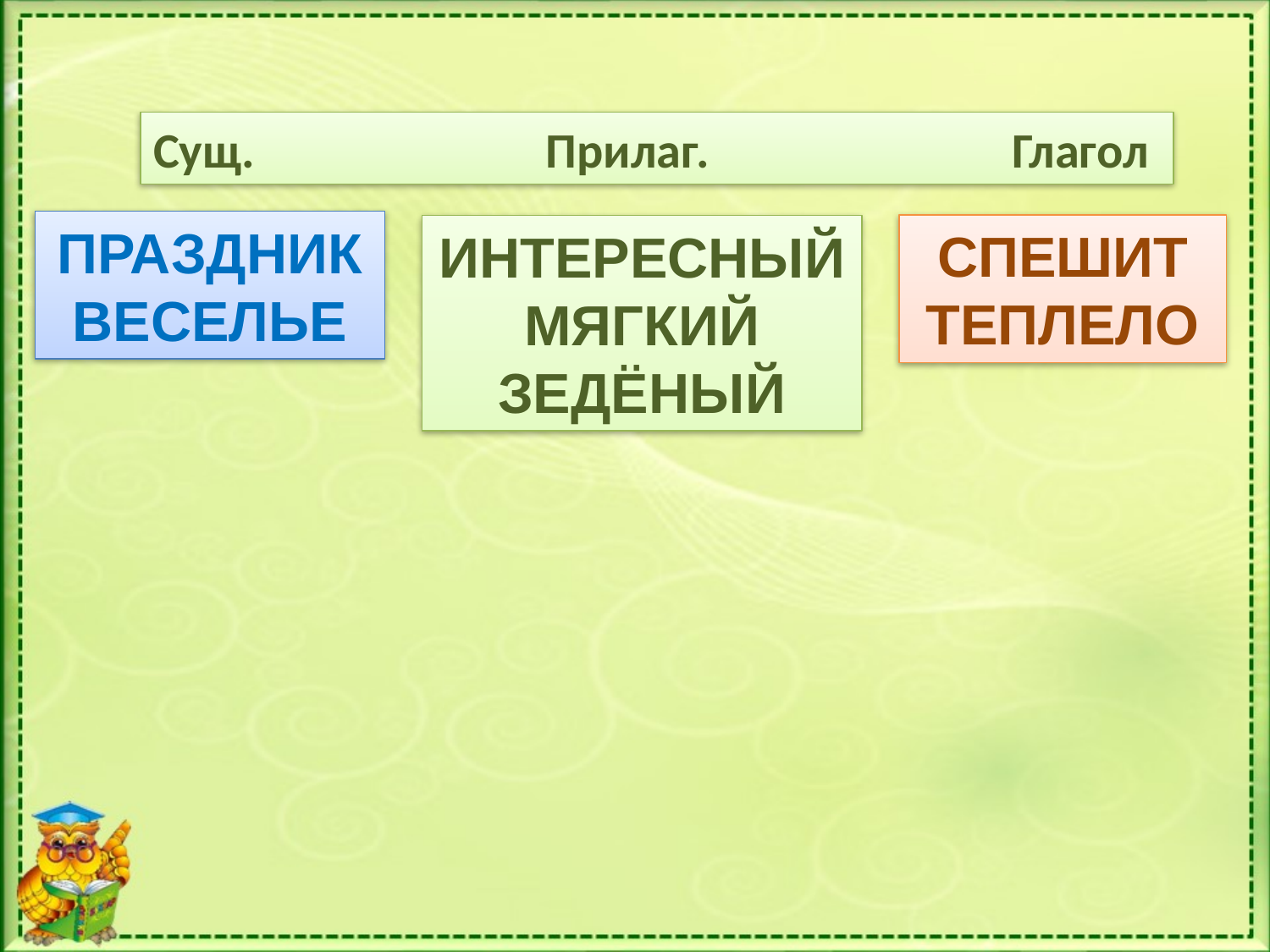

Сущ.                          Прилаг.                           Глагол
ПРАЗДНИК
ВЕСЕЛЬЕ
ИНТЕРЕСНЫЙ
МЯГКИЙ
ЗЕДЁНЫЙ
СПЕШИТ
ТЕПЛЕЛО